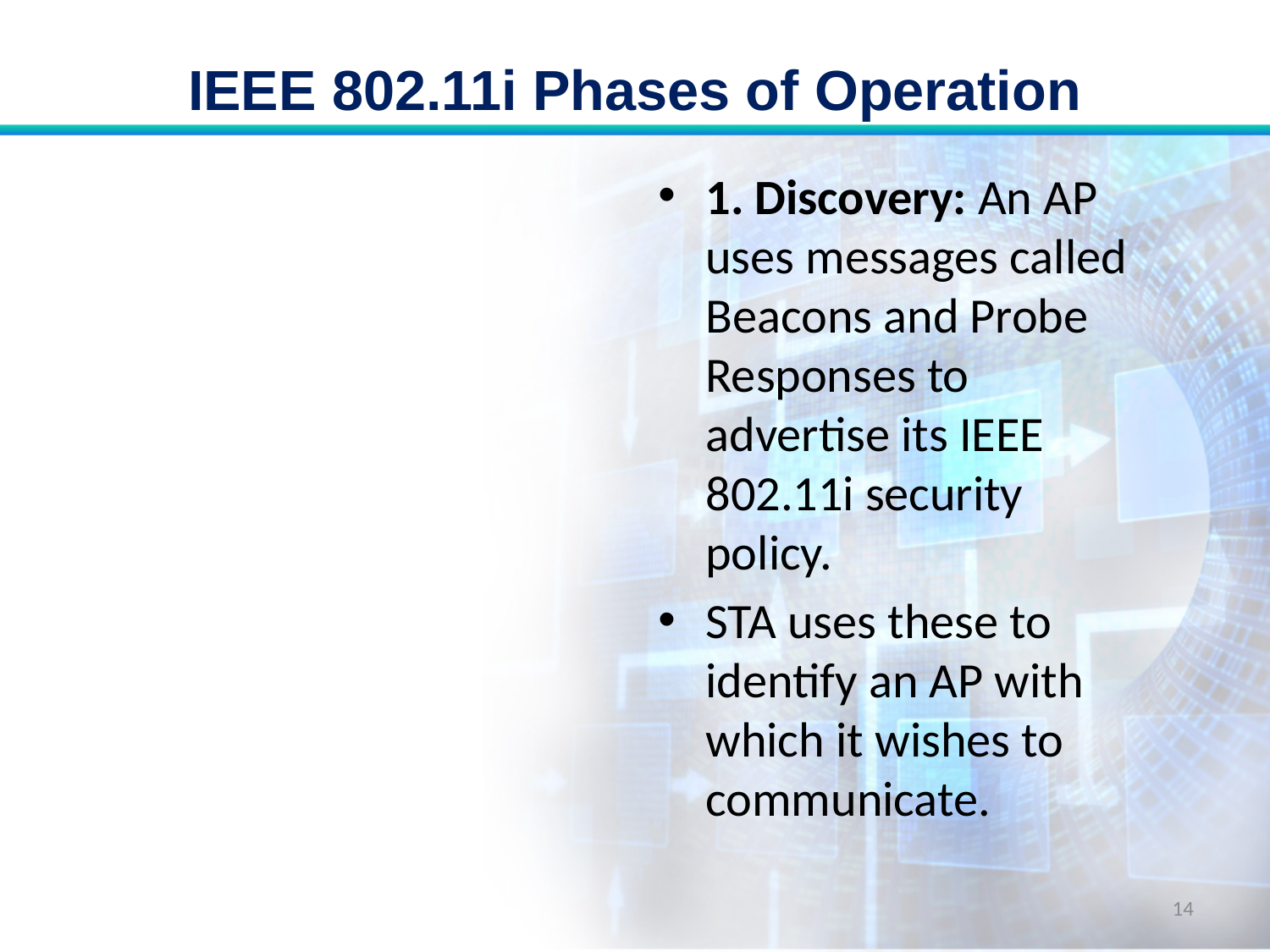

# IEEE 802.11i Phases of Operation
1. Discovery: An AP uses messages called Beacons and Probe Responses to advertise its IEEE 802.11i security policy.
STA uses these to identify an AP with which it wishes to communicate.
14